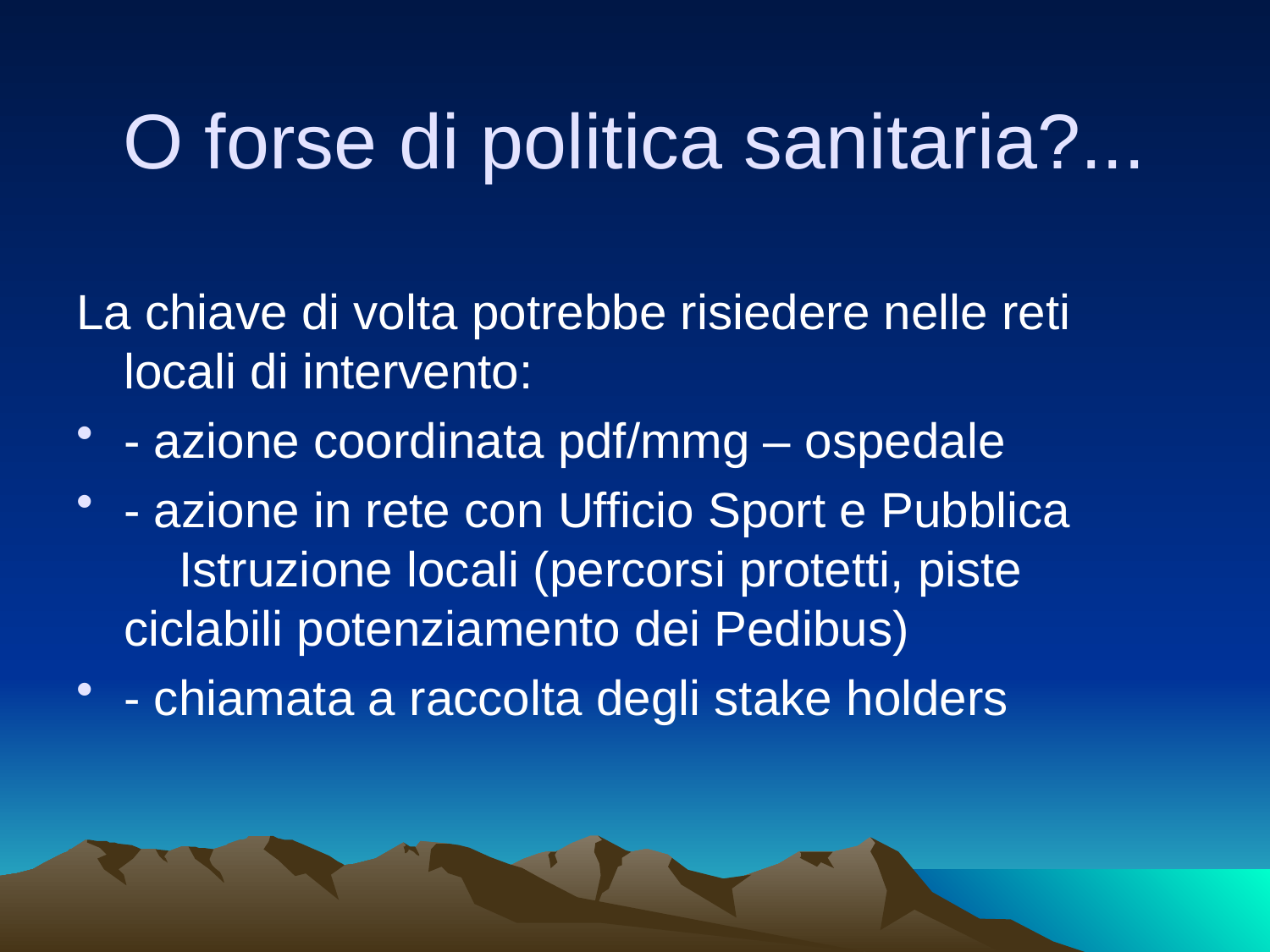

O forse di politica sanitaria?...

La chiave di volta potrebbe risiedere nelle reti locali di intervento:
- azione coordinata pdf/mmg – ospedale
- azione in rete con Ufficio Sport e Pubblica             Istruzione locali (percorsi protetti, piste ciclabili potenziamento dei Pedibus)
- chiamata a raccolta degli stake holders